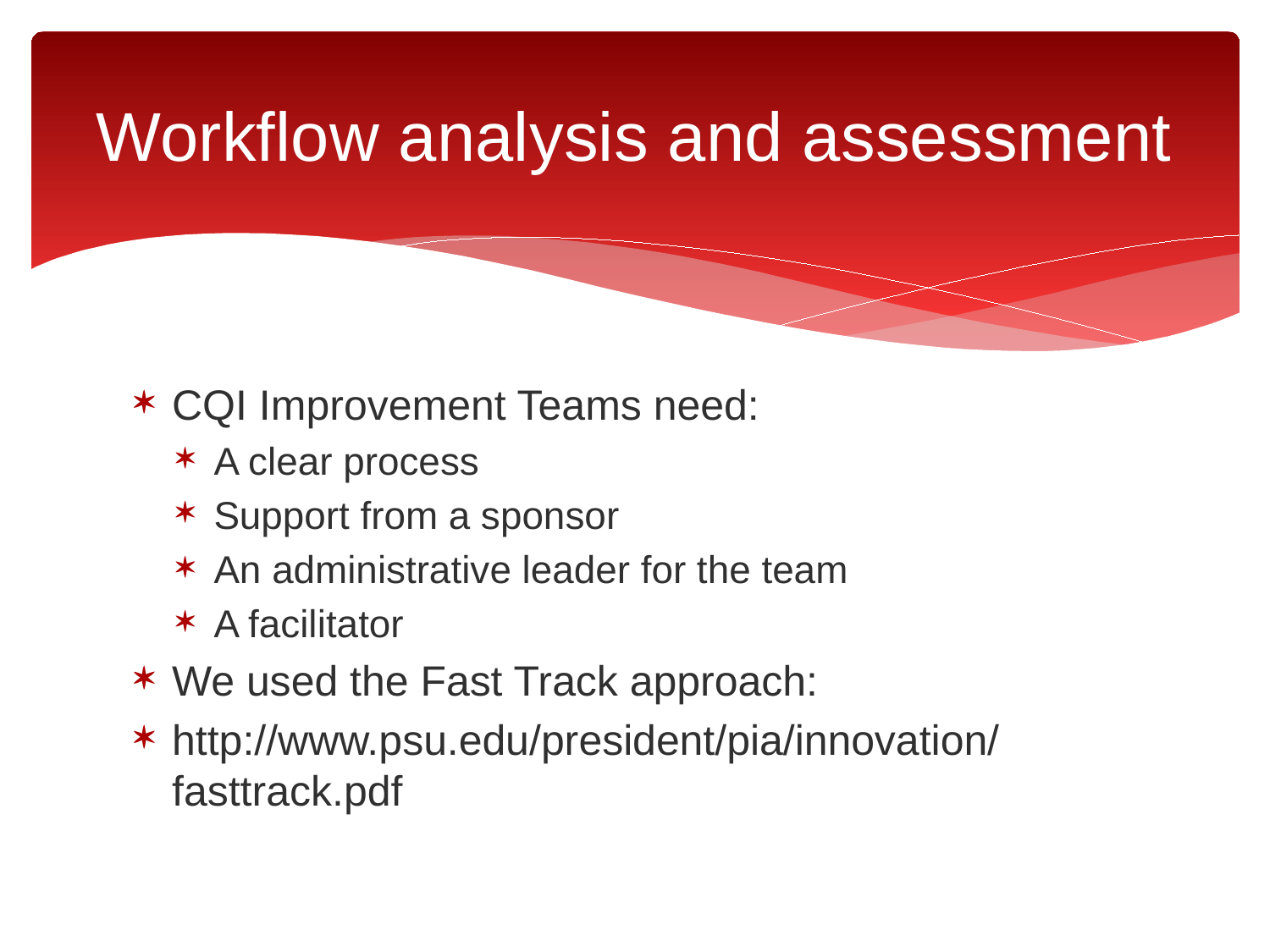

# Workflow analysis and assessment
CQI Improvement Teams need:
A clear process
Support from a sponsor
An administrative leader for the team
A facilitator
We used the Fast Track approach:
http://www.psu.edu/president/pia/innovation/fasttrack.pdf